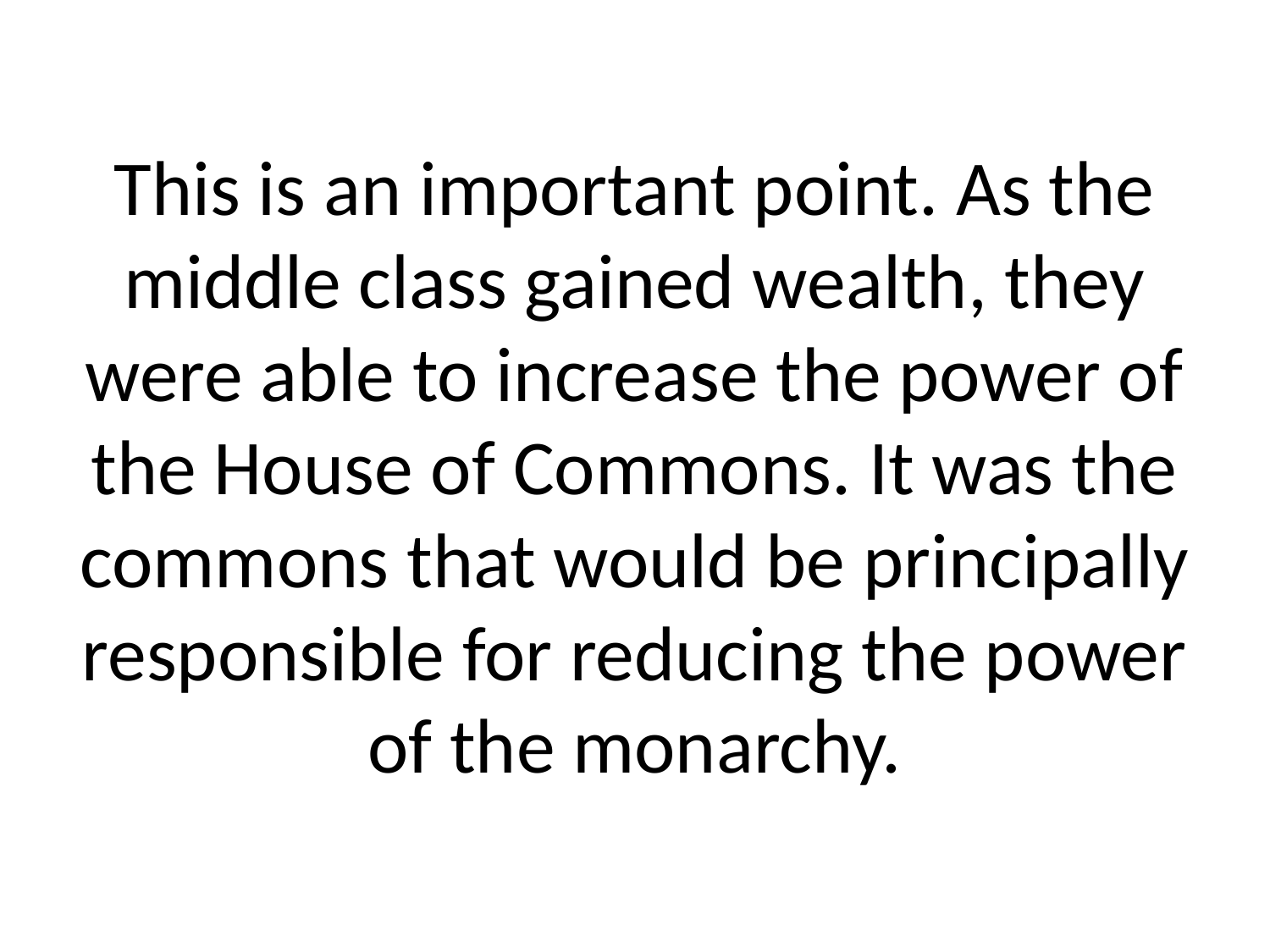

# This is an important point. As the middle class gained wealth, they were able to increase the power of the House of Commons. It was the commons that would be principally responsible for reducing the power of the monarchy.